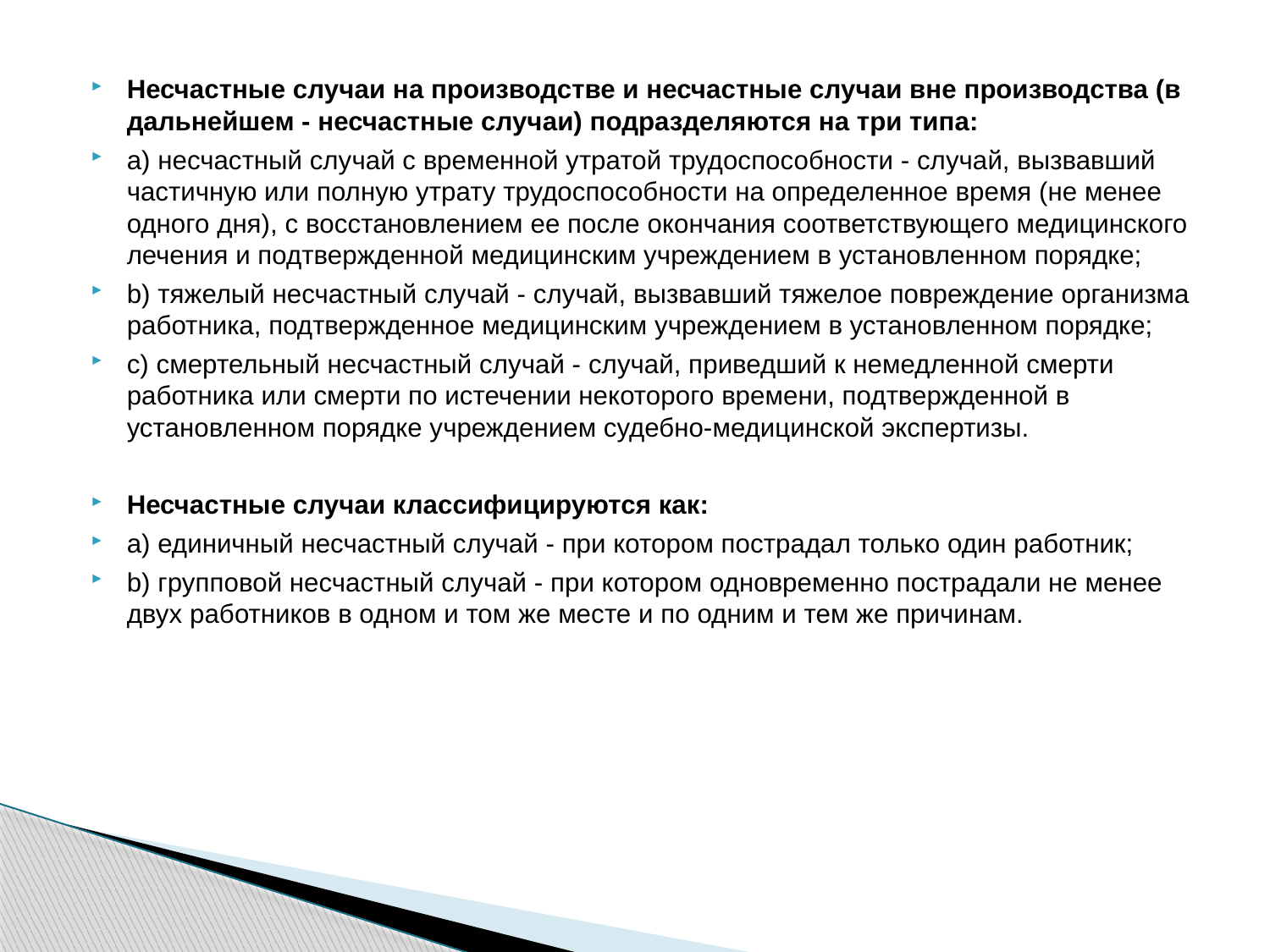

Несчастные случаи на производстве и несчастные случаи вне производства (в дальнейшем - несчастные случаи) подразделяются на три типа:
a) несчастный случай с временной утратой трудоспособности - случай, вызвавший частичную или полную утрату трудоспособности на определенное время (не менее одного дня), с восстановлением ее после окончания соответствующего медицинского лечения и подтвержденной медицинским учреждением в установленном порядке;
b) тяжелый несчастный случай - случай, вызвавший тяжелое повреждение организма работника, подтвержденное медицинским учреждением в установленном порядке;
c) смертельный несчастный случай - случай, приведший к немедленной смерти работника или смерти по истечении некоторого времени, подтвержденной в установленном порядке учреждением судебно-медицинской экспертизы.

Несчастные случаи классифицируются как:
a) единичный несчастный случай - при котором пострадал только один работник;
b) групповой несчастный случай - при котором одновременно пострадали не менее двух работников в одном и том же месте и по одним и тем же причинам.